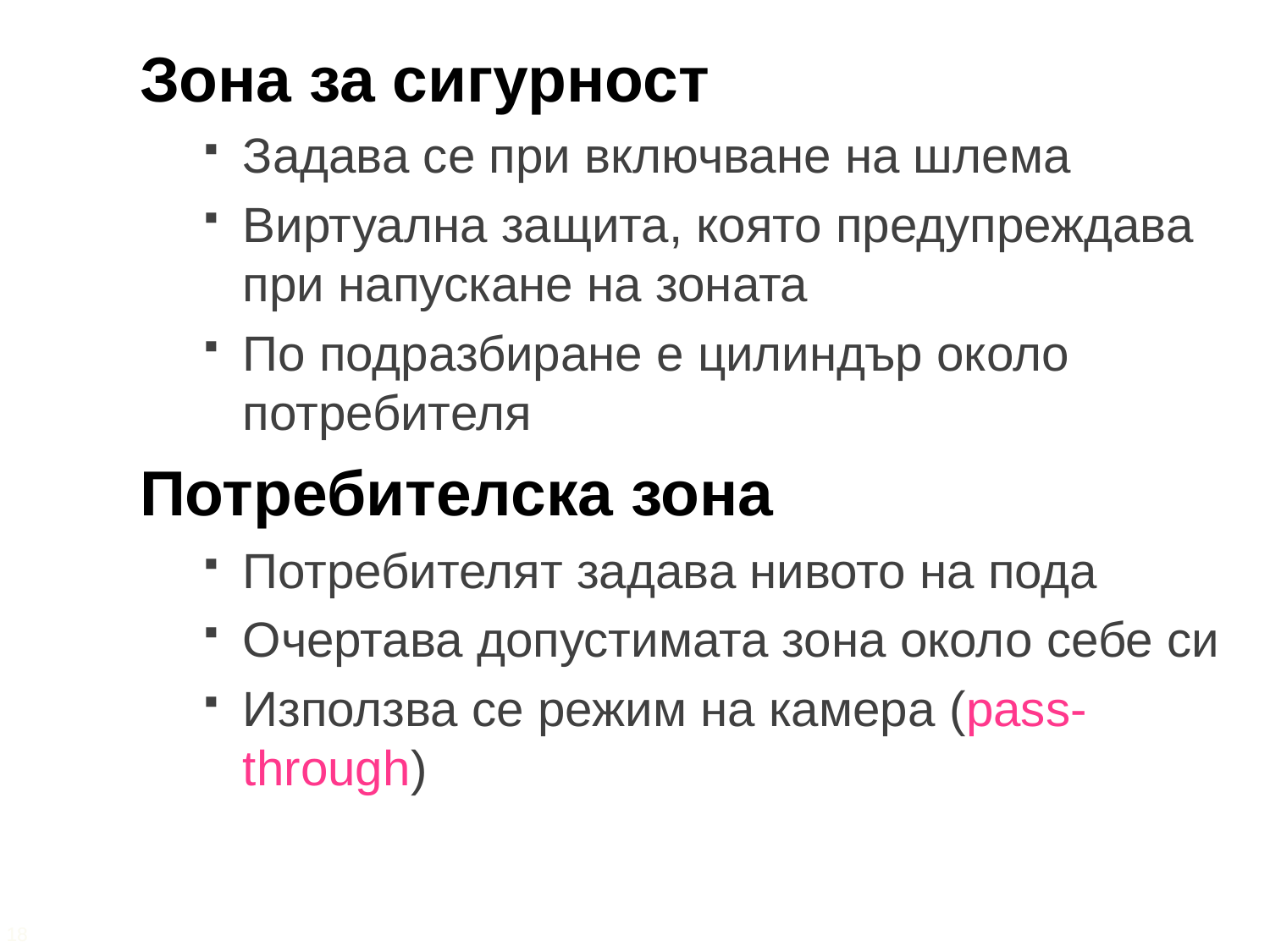

Зона за сигурност
Задава се при включване на шлема
Виртуална защита, която предупреждава при напускане на зоната
По подразбиране е цилиндър около потребителя
Потребителска зона
Потребителят задава нивото на пода
Очертава допустимата зона около себе си
Използва се режим на камера (pass-through)